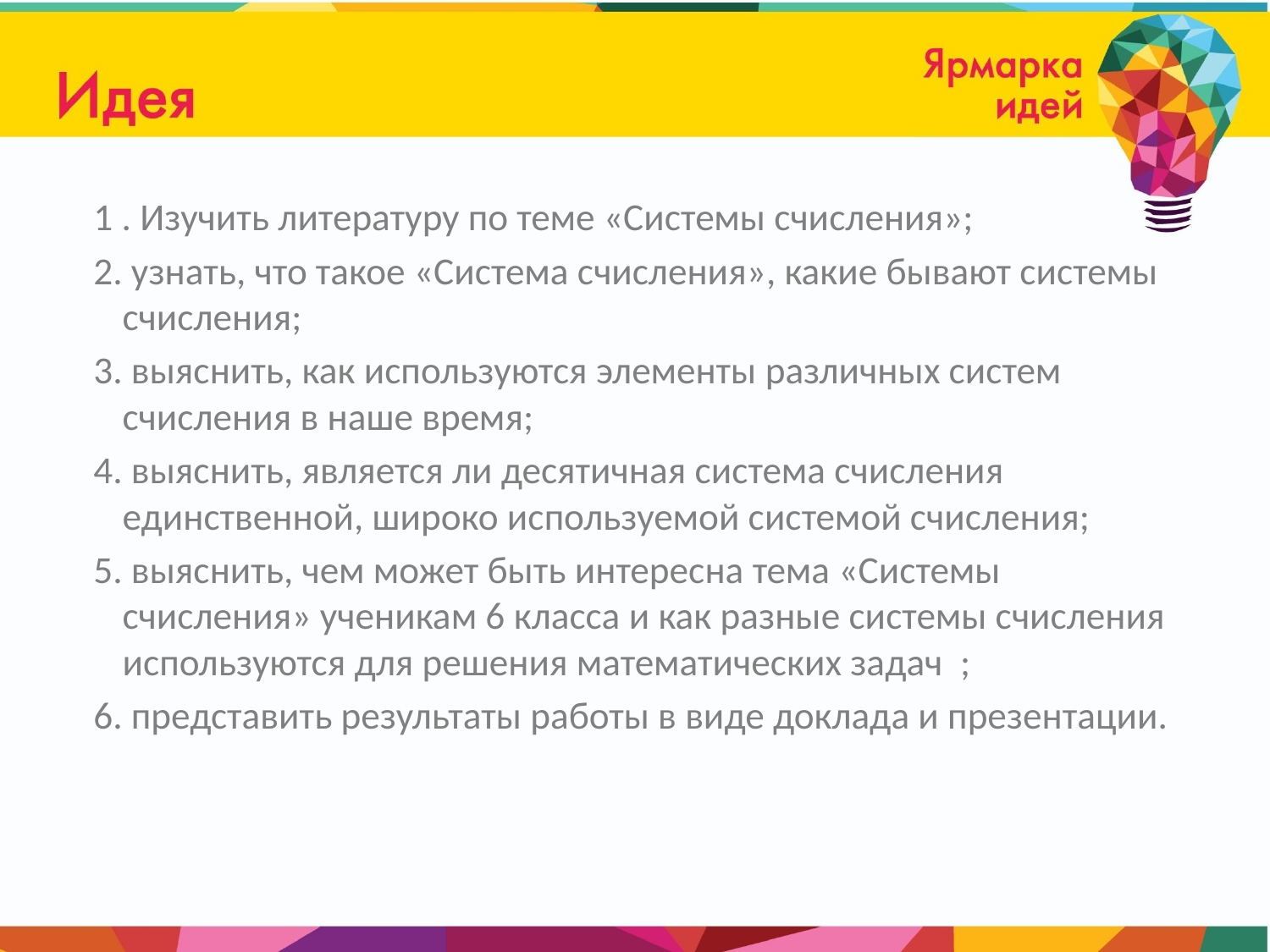

1 . Изучить литературу по теме «Системы счисления»;
  2. узнать, что такое «Система счисления», какие бывают системы счисления;
  3. выяснить, как используются элементы различных систем счисления в наше время;
  4. выяснить, является ли десятичная система счисления единственной, широко используемой системой счисления;
  5. выяснить, чем может быть интересна тема «Системы счисления» ученикам 6 класса и как разные системы счисления используются для решения математических задач  ;
  6. представить результаты работы в виде доклада и презентации.